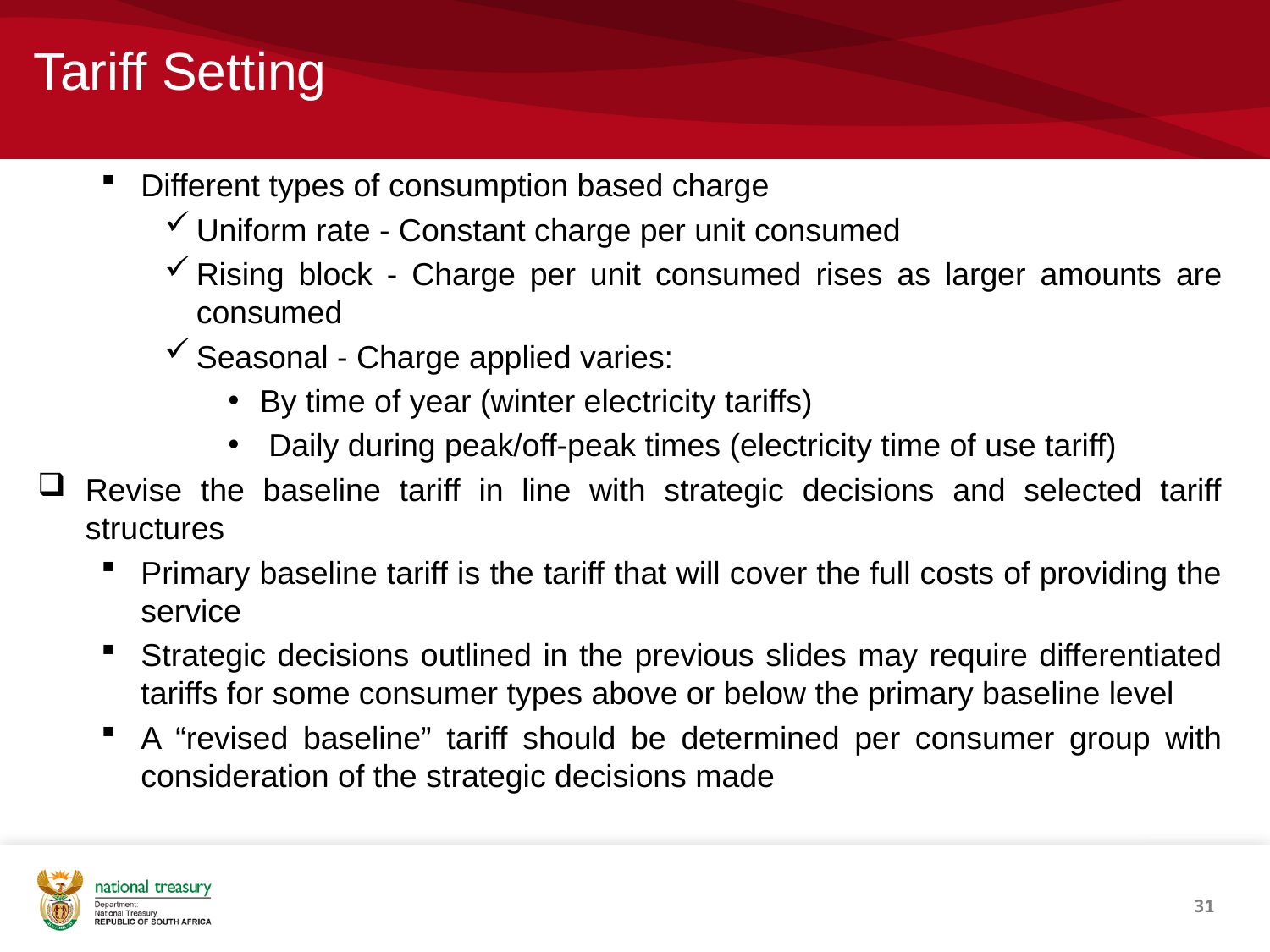

# Tariff Setting
Different types of consumption based charge
Uniform rate - Constant charge per unit consumed
Rising block - Charge per unit consumed rises as larger amounts are consumed
Seasonal - Charge applied varies:
By time of year (winter electricity tariffs)
 Daily during peak/off-peak times (electricity time of use tariff)
Revise the baseline tariff in line with strategic decisions and selected tariff structures
Primary baseline tariff is the tariff that will cover the full costs of providing the service
Strategic decisions outlined in the previous slides may require differentiated tariffs for some consumer types above or below the primary baseline level
A “revised baseline” tariff should be determined per consumer group with consideration of the strategic decisions made

31